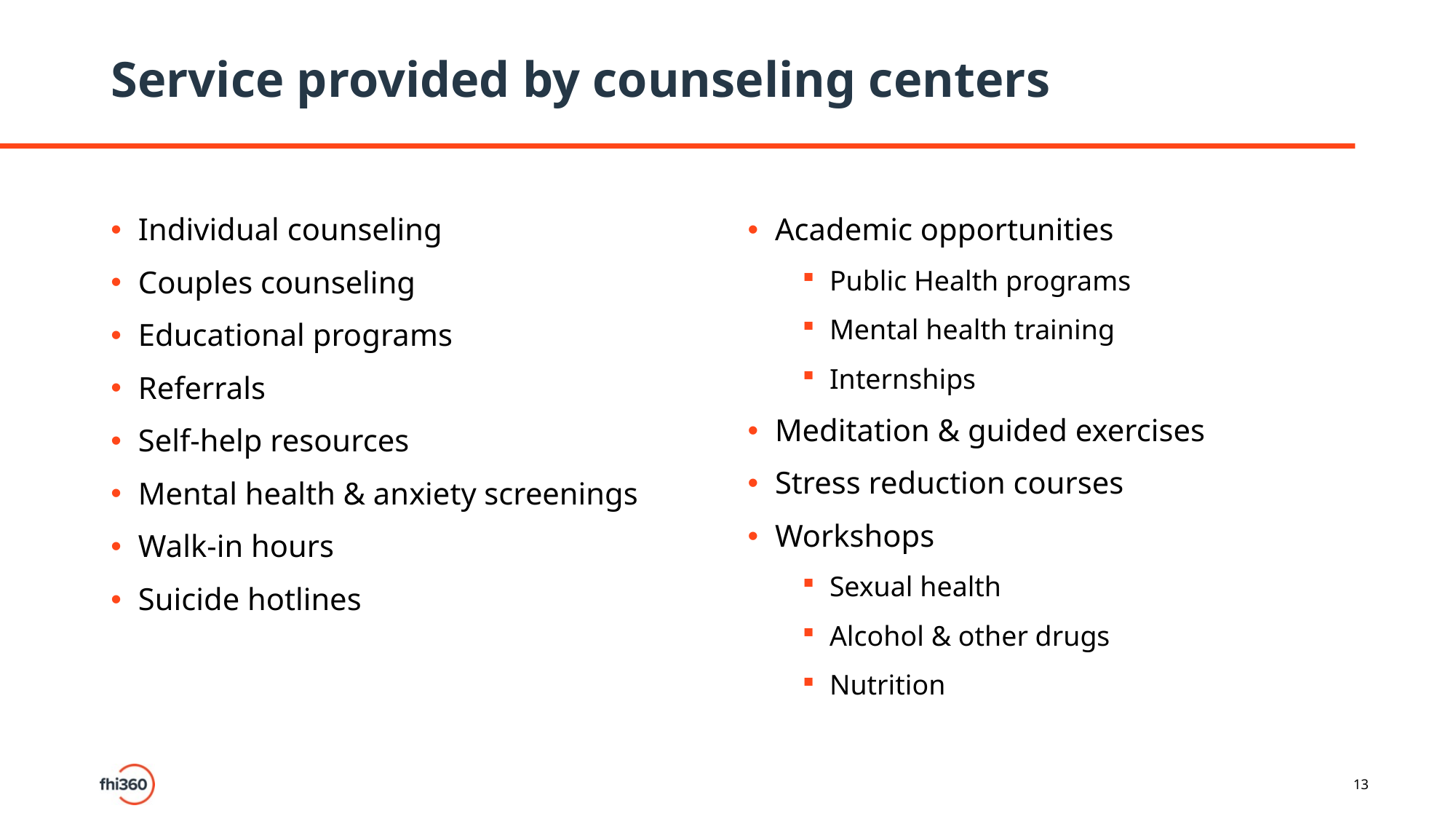

# Service provided by counseling centers
Individual counseling
Couples counseling
Educational programs
Referrals
Self-help resources
Mental health & anxiety screenings
Walk-in hours
Suicide hotlines
Academic opportunities
Public Health programs
Mental health training
Internships
Meditation & guided exercises
Stress reduction courses
Workshops
Sexual health
Alcohol & other drugs
Nutrition